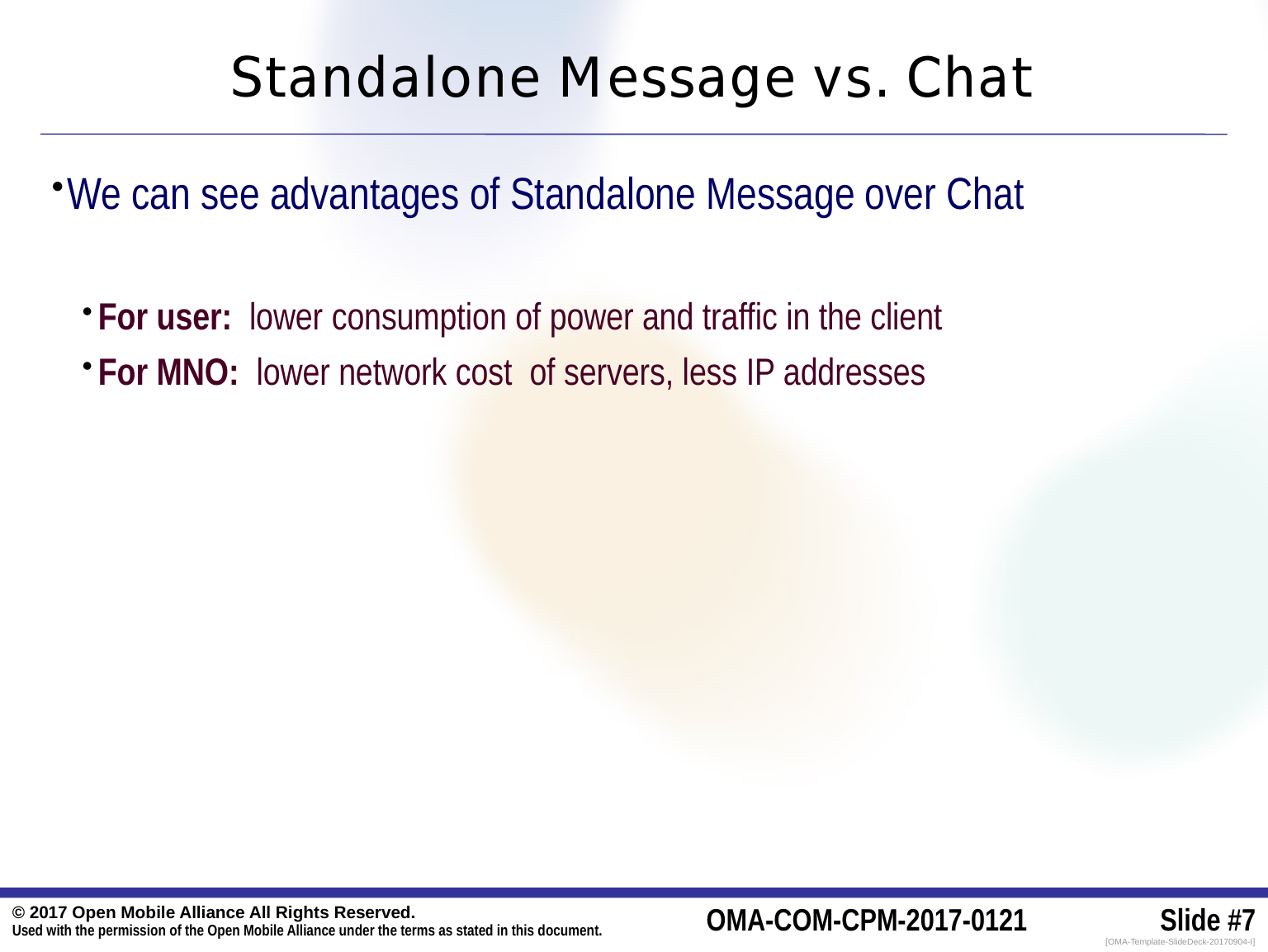

# Standalone Message vs. Chat
We can see advantages of Standalone Message over Chat

For user:  lower consumption of power and traffic in the client
For MNO:  lower network cost  of servers, less IP addresses